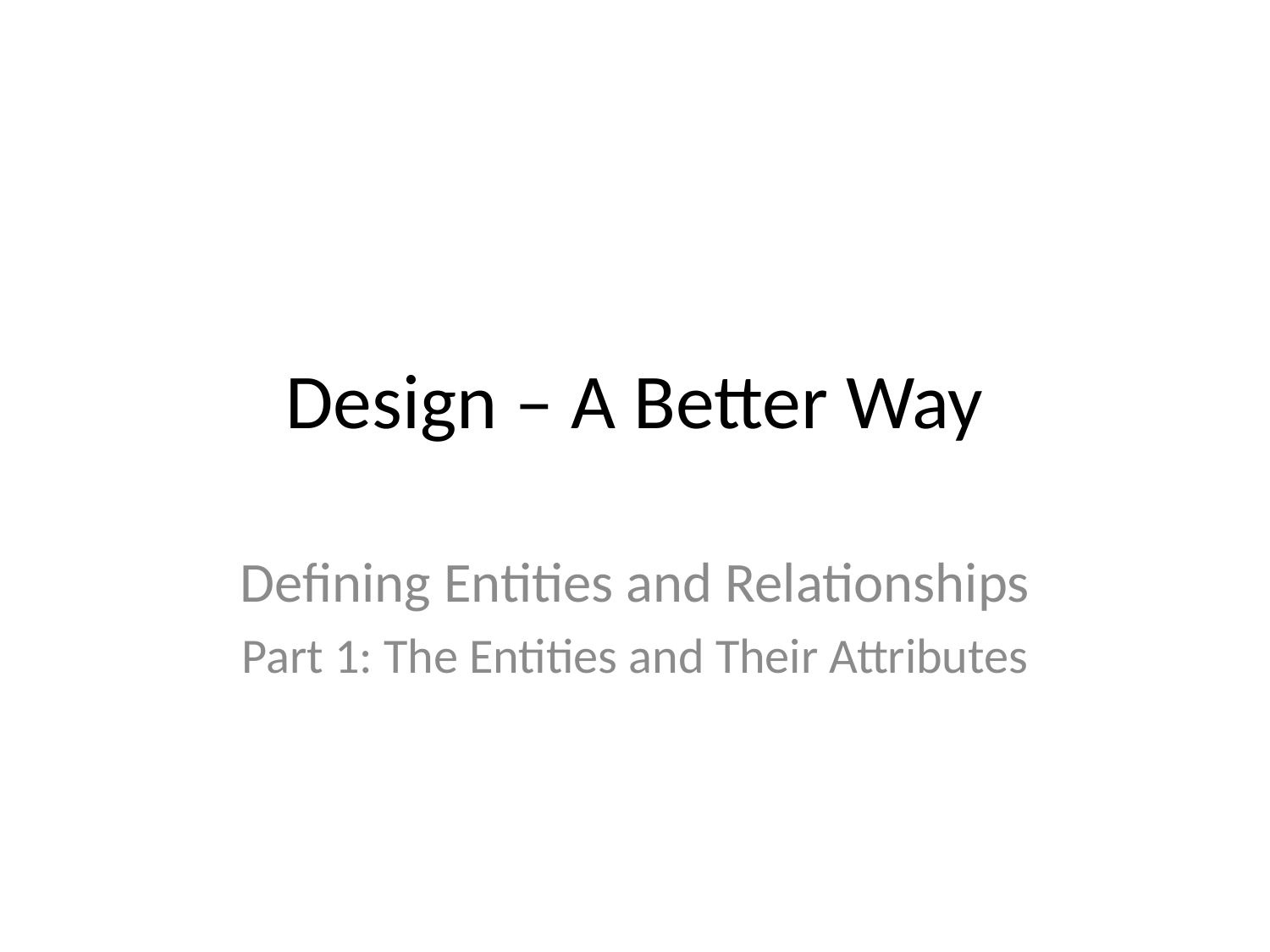

# Design – A Better Way
Defining Entities and Relationships
Part 1: The Entities and Their Attributes